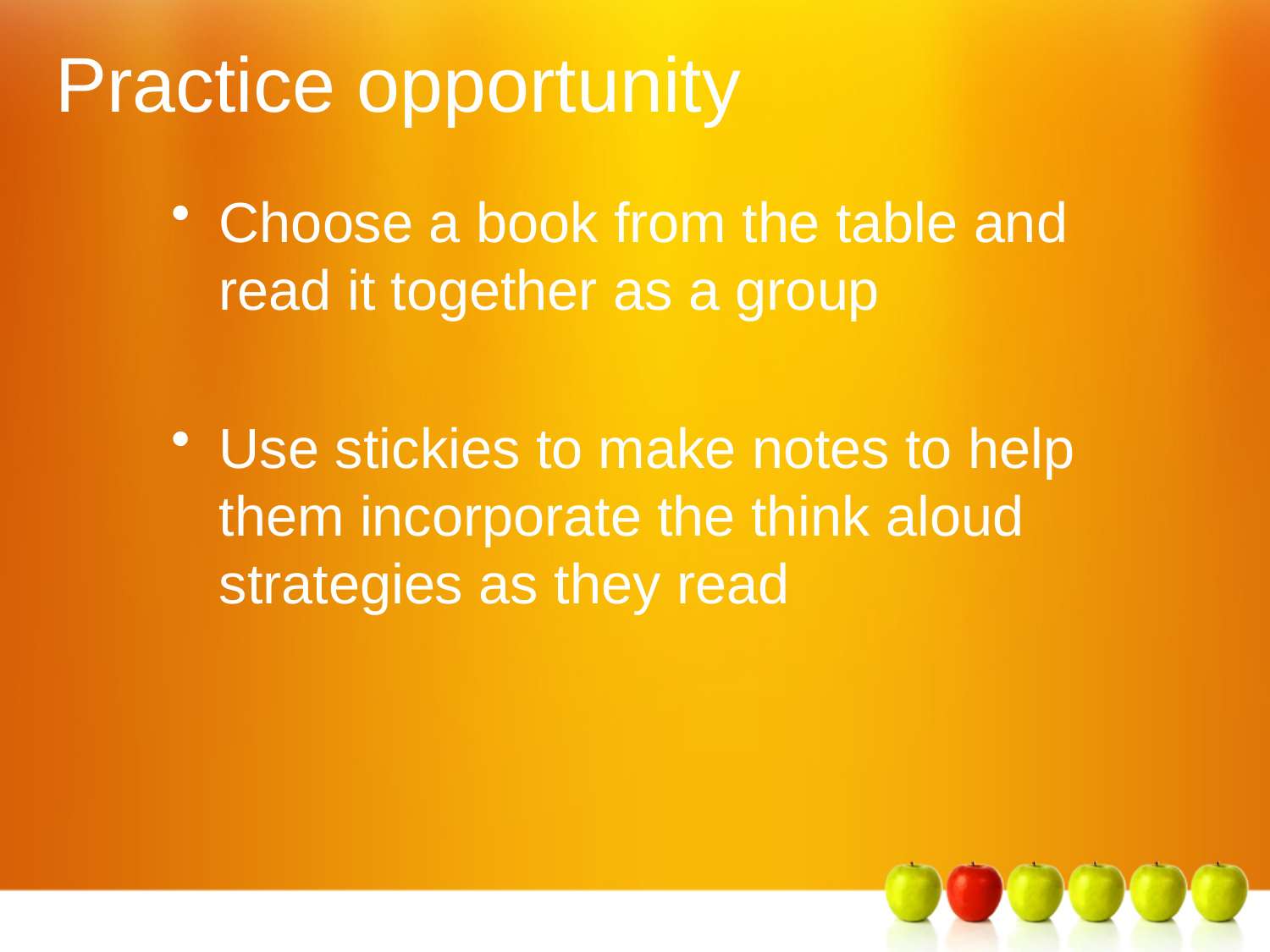

# Practice opportunity
Choose a book from the table and read it together as a group

Use stickies to make notes to help them incorporate the think aloud strategies as they read